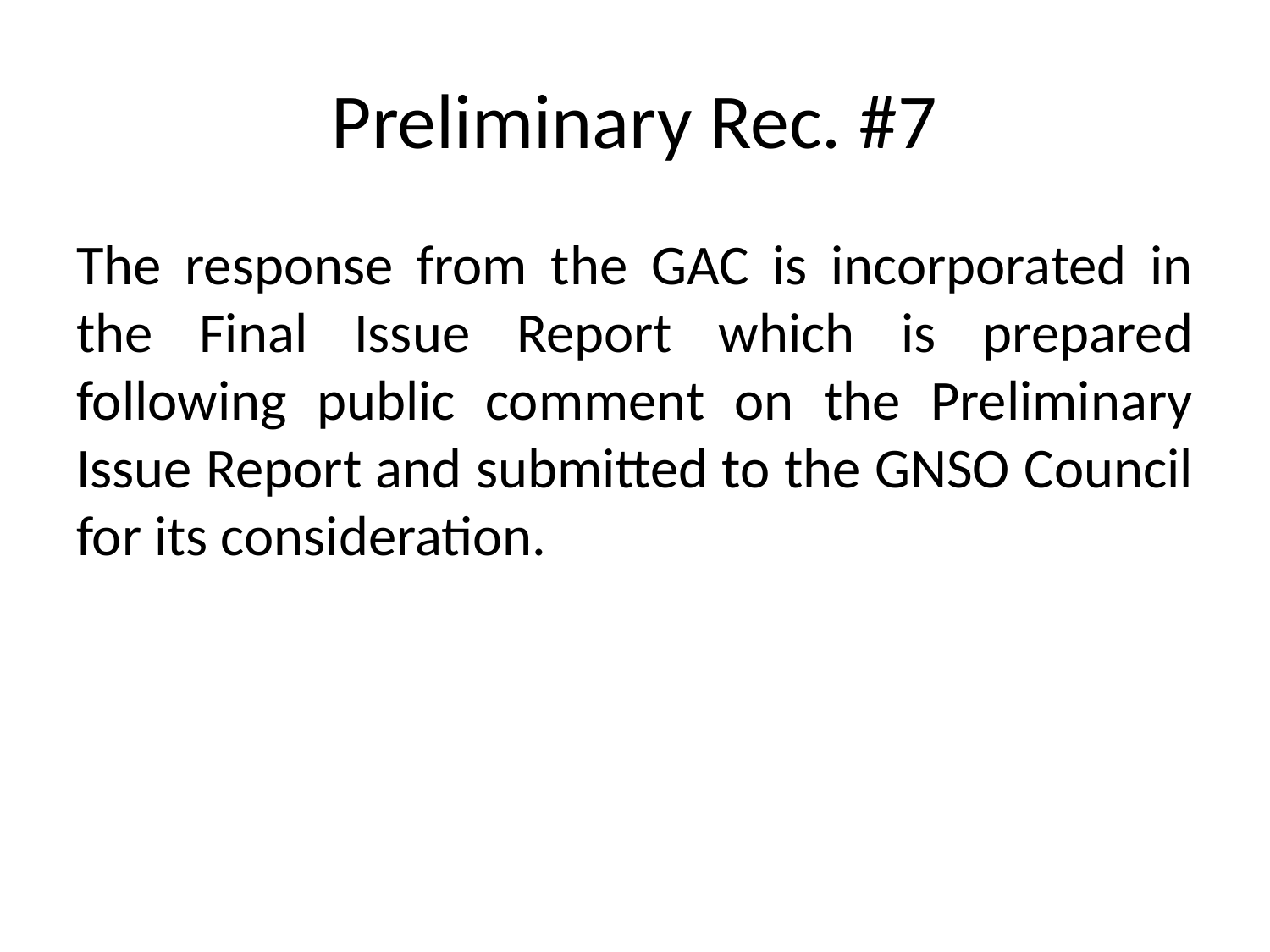

# Preliminary Rec. #7
The response from the GAC is incorporated in the Final Issue Report which is prepared following public comment on the Preliminary Issue Report and submitted to the GNSO Council for its consideration.